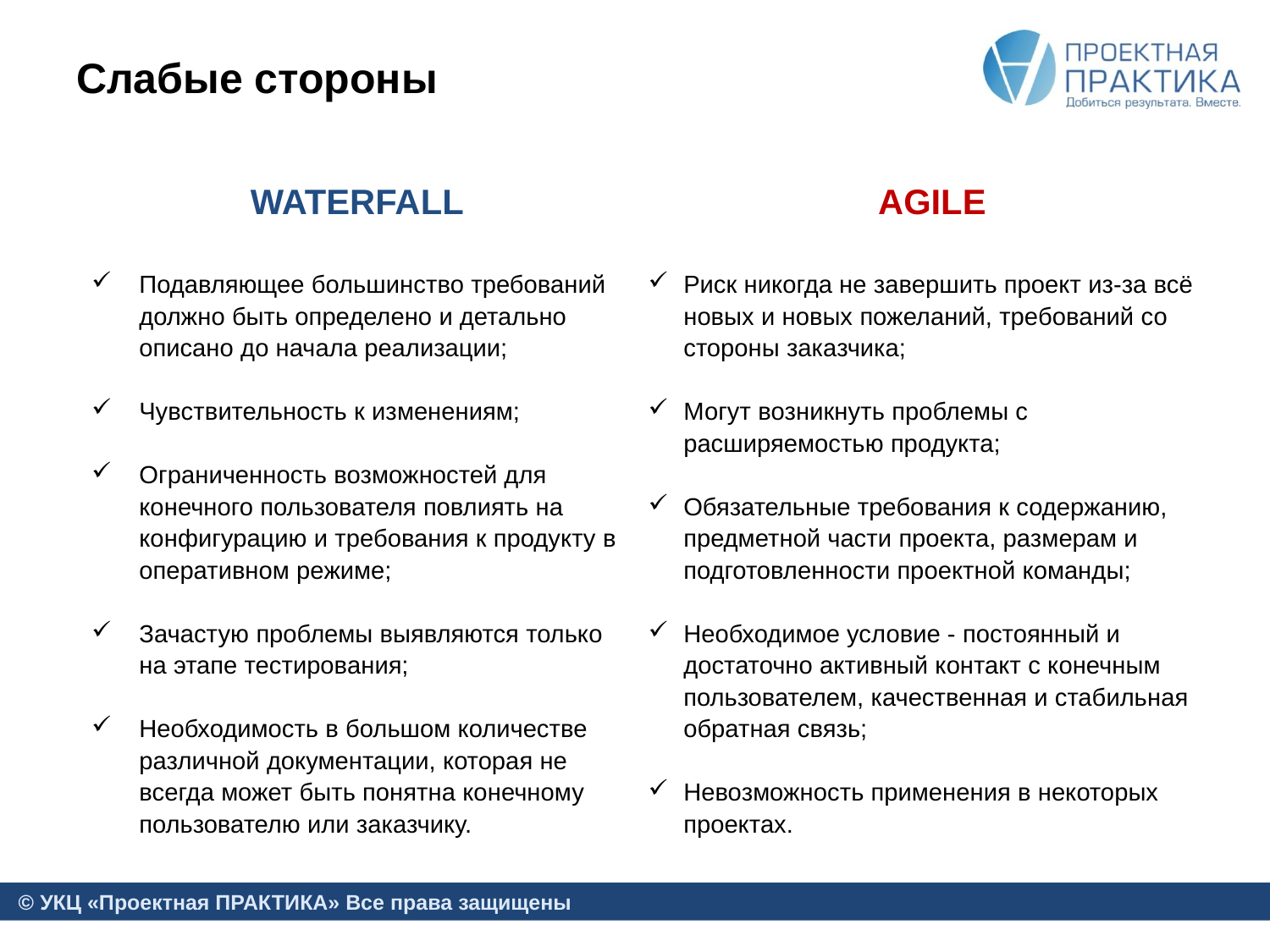

# Слабые стороны
| WATERFALL | AGILE |
| --- | --- |
| Подавляющее большинство требований должно быть определено и детально описано до начала реализации; Чувствительность к изменениям; Ограниченность возможностей для конечного пользователя повлиять на конфигурацию и требования к продукту в оперативном режиме; Зачастую проблемы выявляются только на этапе тестирования; Необходимость в большом количестве различной документации, которая не всегда может быть понятна конечному пользователю или заказчику. | Риск никогда не завершить проект из-за всё новых и новых пожеланий, требований со стороны заказчика; Могут возникнуть проблемы с расширяемостью продукта; Обязательные требования к содержанию, предметной части проекта, размерам и подготовленности проектной команды; Необходимое условие - постоянный и достаточно активный контакт с конечным пользователем, качественная и стабильная обратная связь; Невозможность применения в некоторых проектах. |